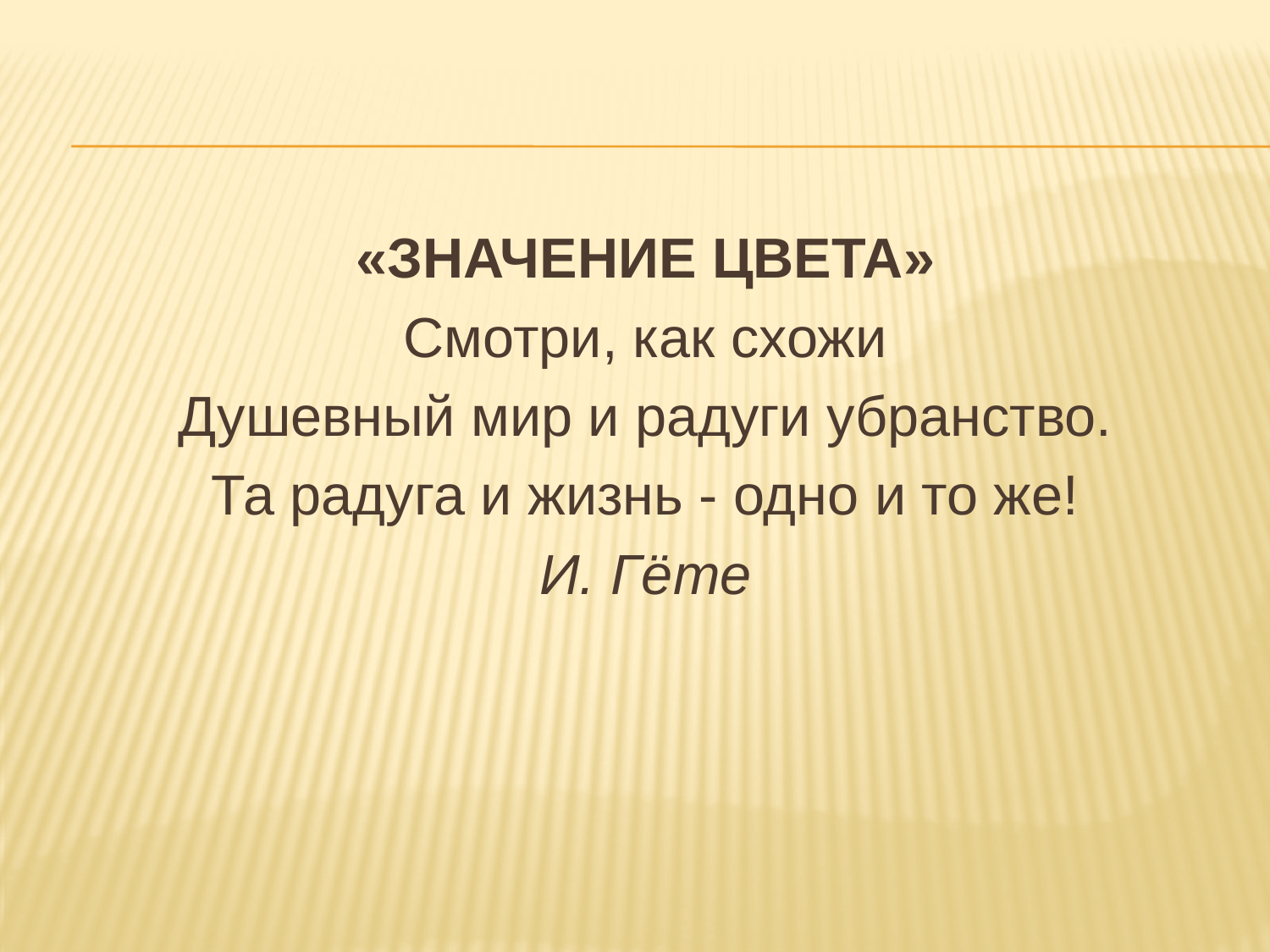

#
«ЗНАЧЕНИЕ ЦВЕТА»
Смотри, как схожи
Душевный мир и радуги убранство.
Та радуга и жизнь - одно и то же!
И. Гёте